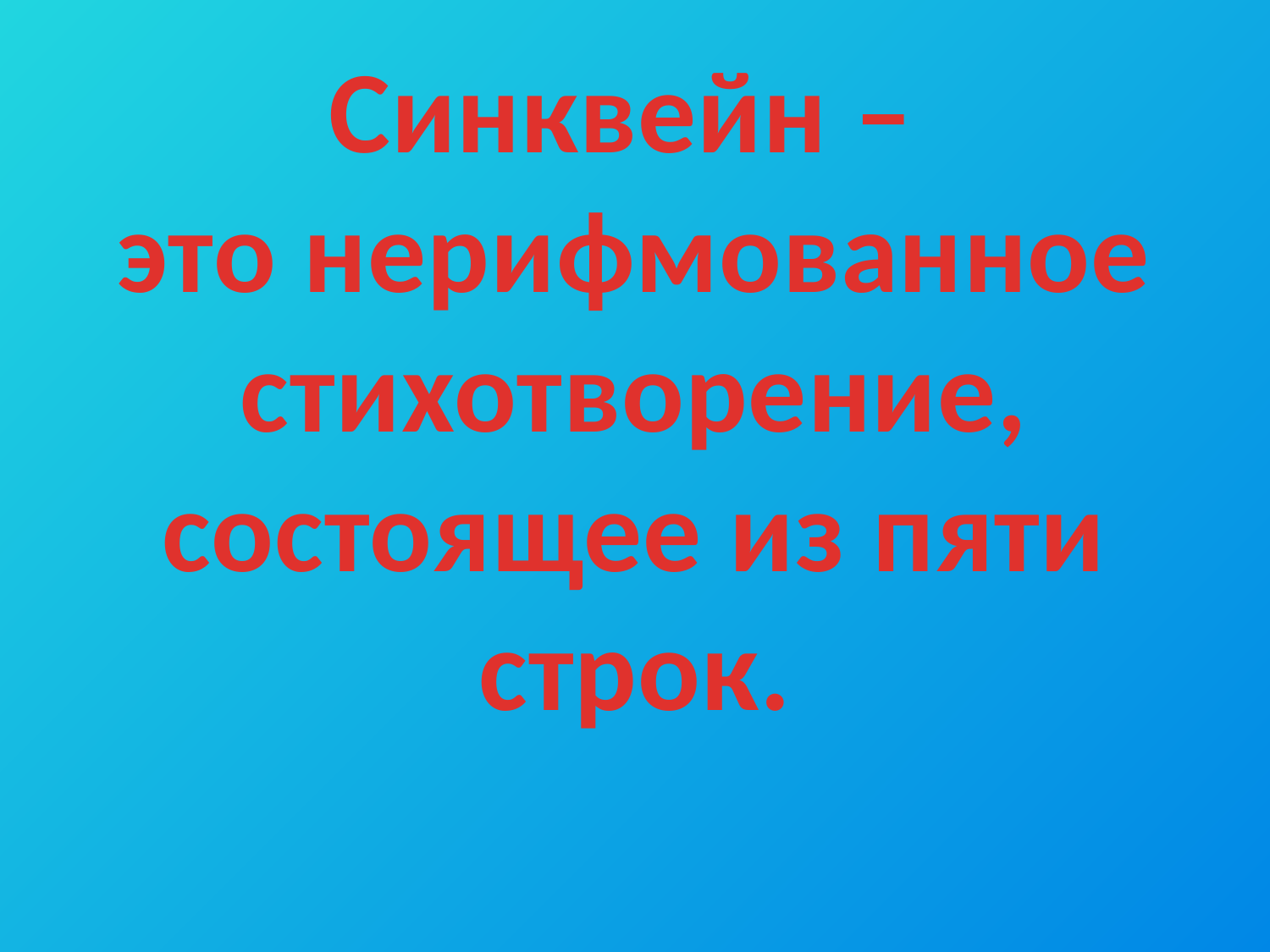

Синквейн –
это нерифмованное стихотворение, состоящее из пяти строк.